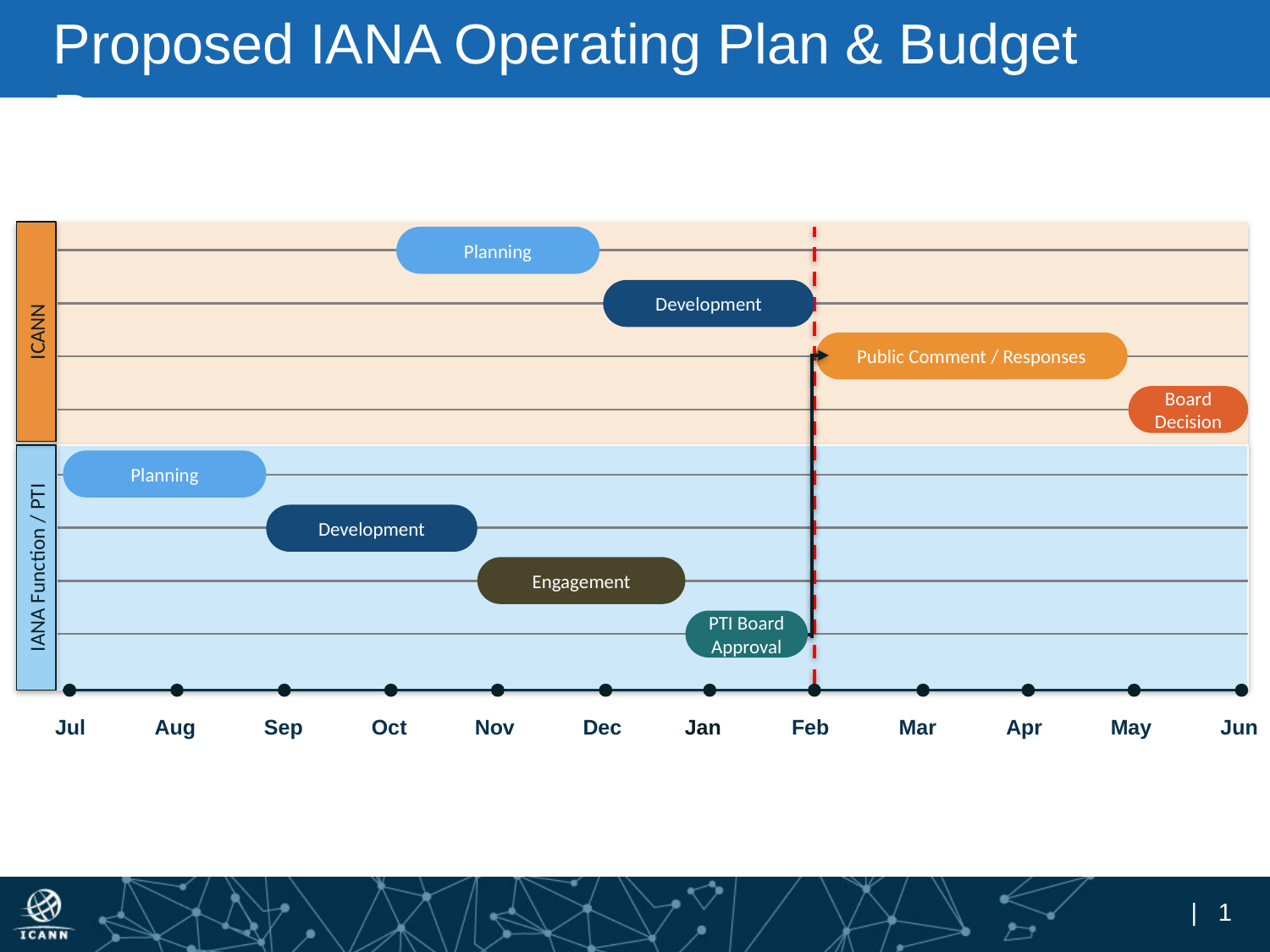

# Proposed IANA Operating Plan & Budget Process
ICANN

Planning
Development
Public Comment / Responses
Board Decision
IANA Function / PTI

Planning
Development
Engagement
PTI Board Approval

Jan
Feb
Mar
Apr
May
Jun
Jul
Aug
Sep
Oct
Nov
Dec